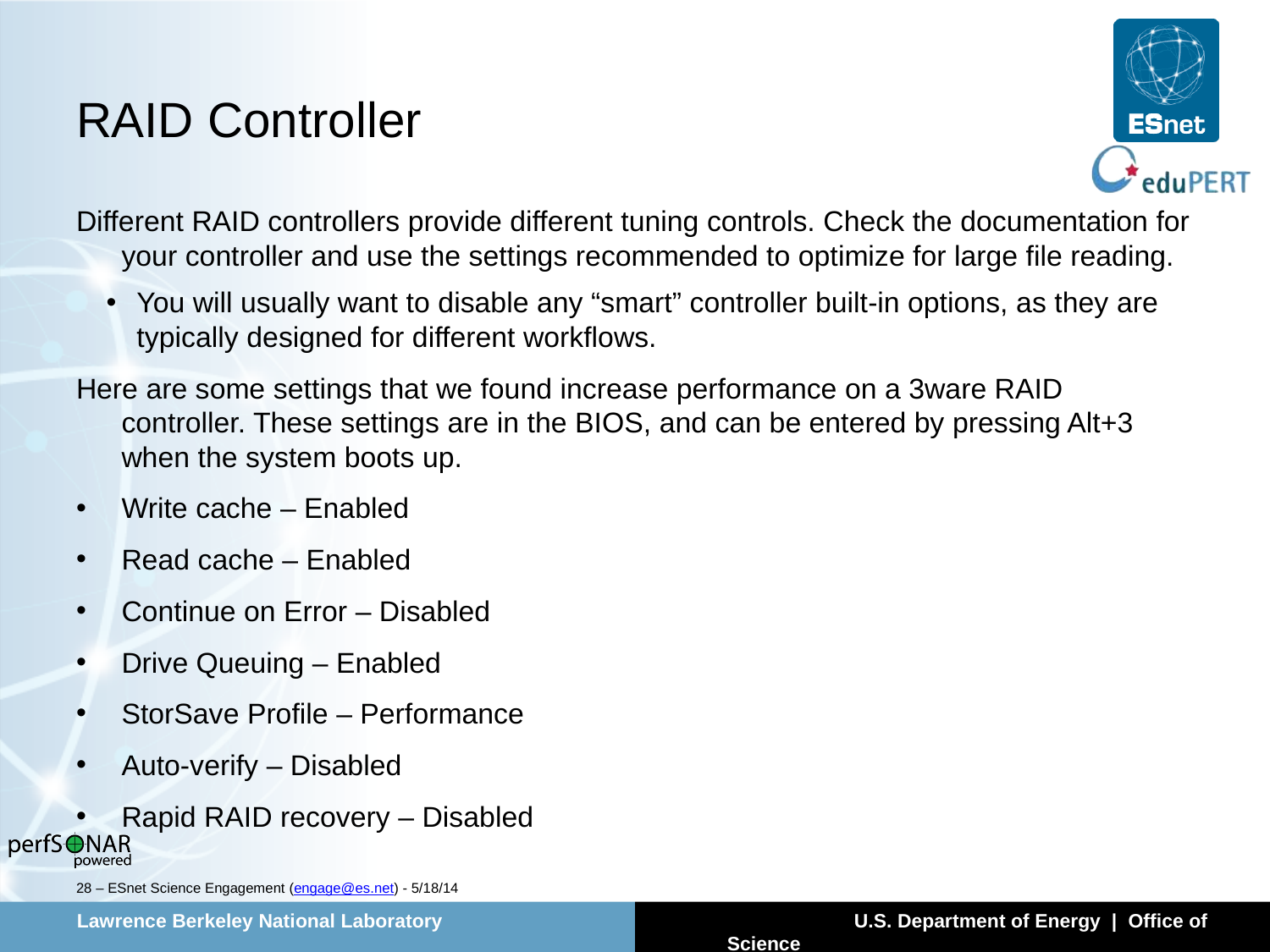

# RAID Controller
Different RAID controllers provide different tuning controls. Check the documentation for your controller and use the settings recommended to optimize for large file reading.
You will usually want to disable any “smart” controller built-in options, as they are typically designed for different workflows.
Here are some settings that we found increase performance on a 3ware RAID controller. These settings are in the BIOS, and can be entered by pressing Alt+3 when the system boots up.
Write cache – Enabled
Read cache – Enabled
Continue on Error – Disabled
Drive Queuing – Enabled
StorSave Profile – Performance
Auto-verify – Disabled
Rapid RAID recovery – Disabled
28 – ESnet Science Engagement (engage@es.net) - 5/18/14